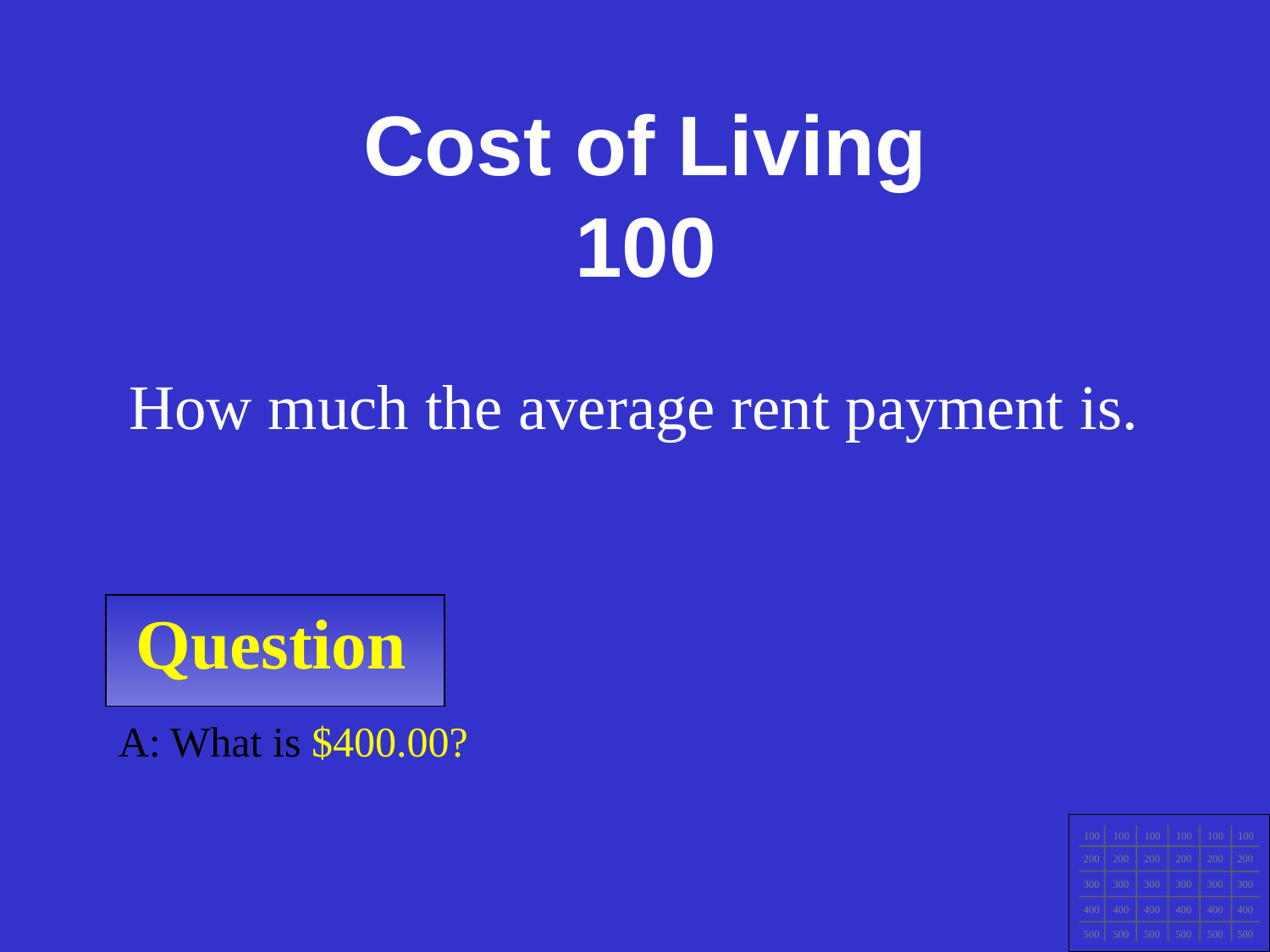

Cost of Living
100
How much the average rent payment is.
Question

A: What is $400.00?

100
100
100
100
100
100

200
200
200
200
200
200

300
300
300
300
300
300

400
400
400
400
400
400

500
500
500
500
500
500